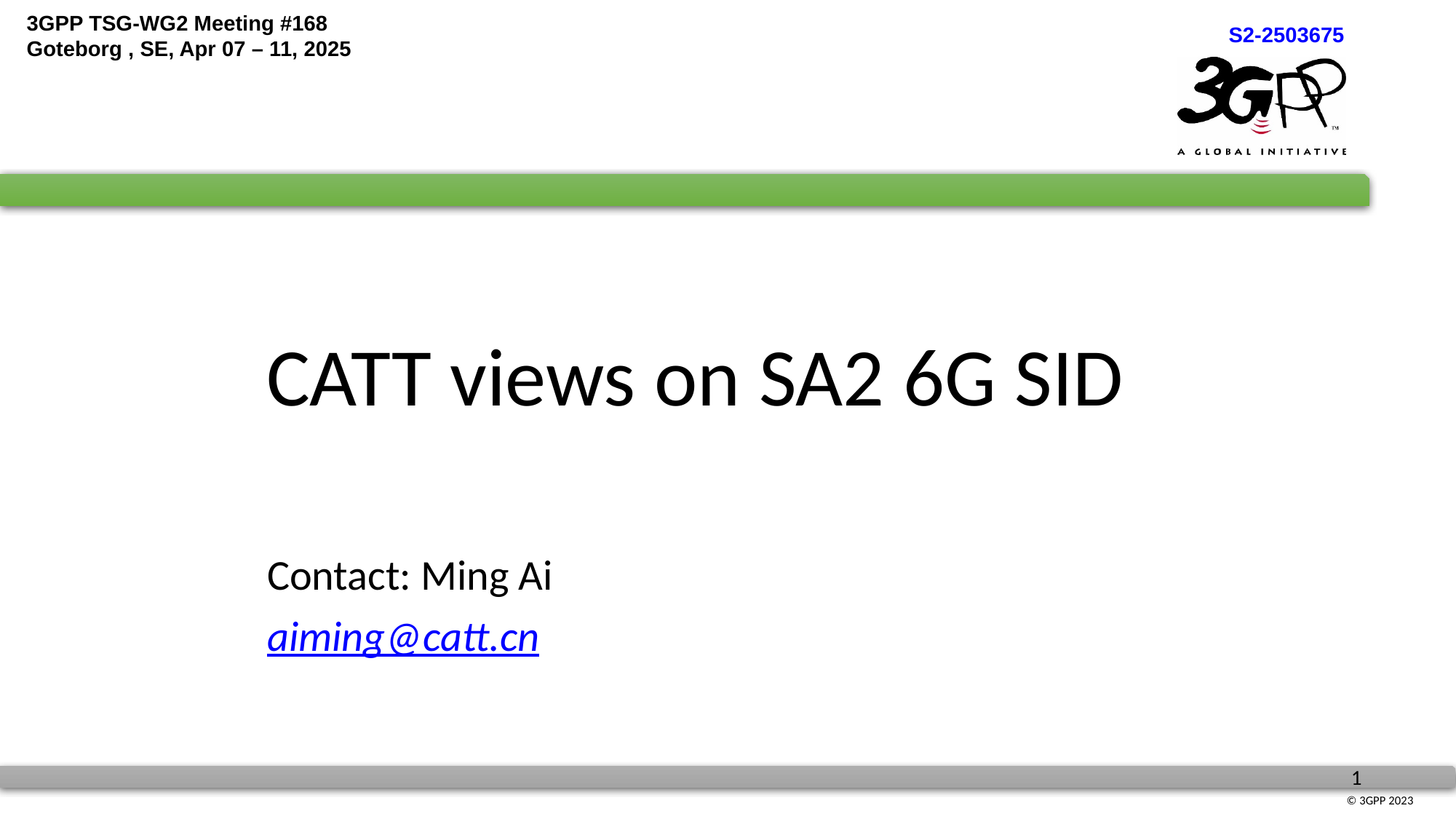

# CATT views on SA2 6G SID
Contact: Ming Ai
aiming@catt.cn